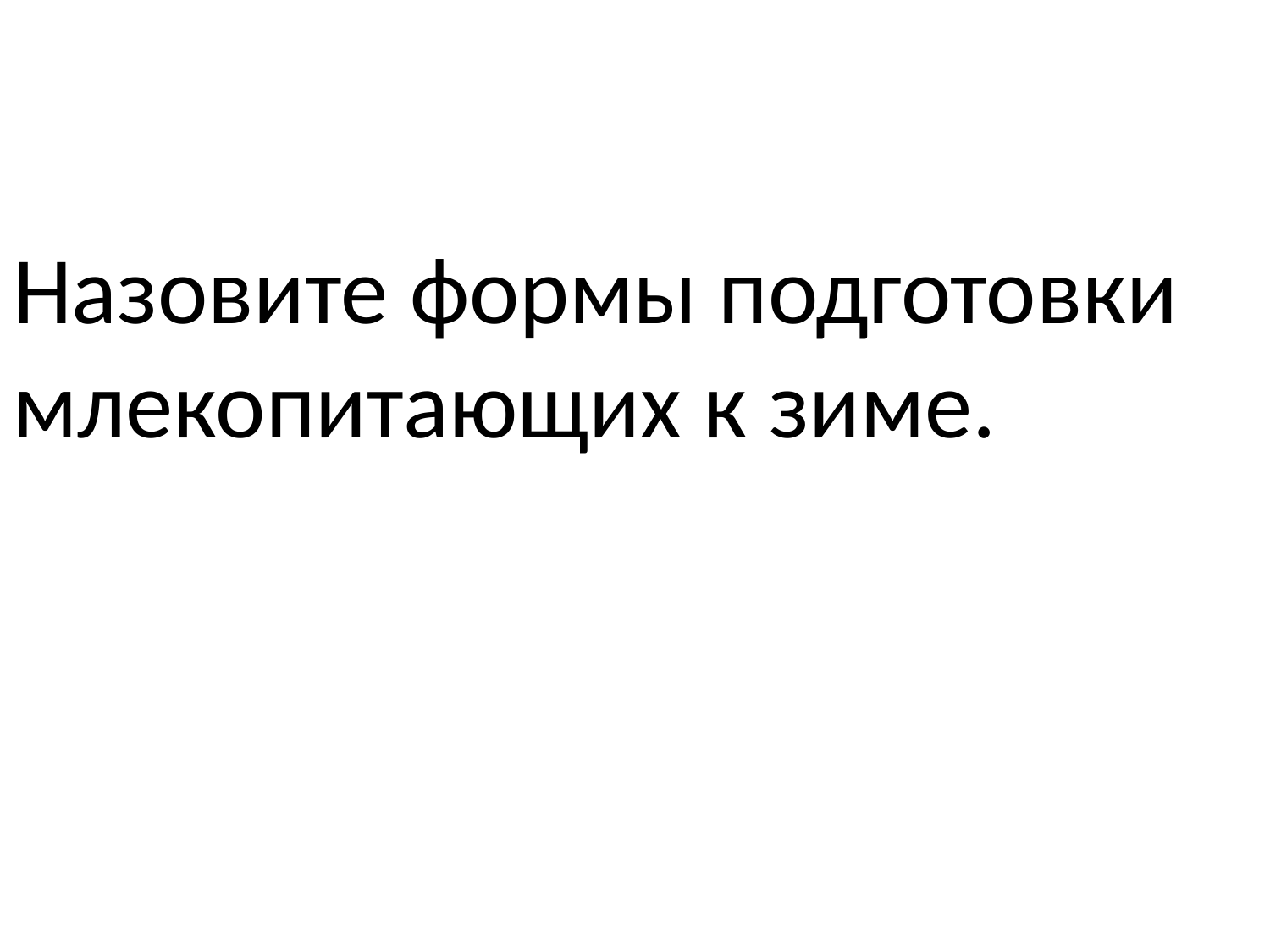

#
Назовите формы подготовки млекопитающих к зиме.